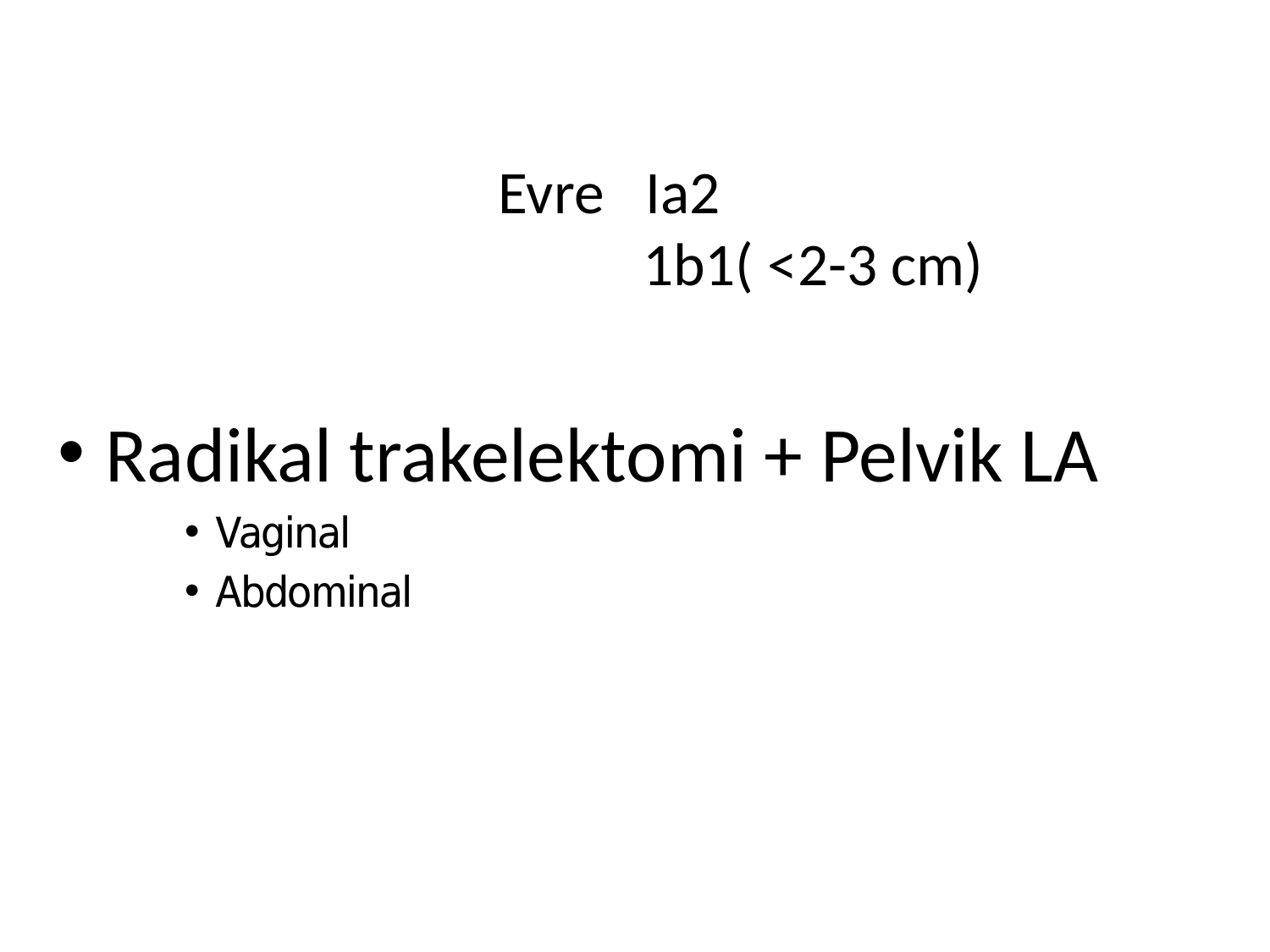

# Evre   Ia2 1b1( <2-3 cm)
Radikal trakelektomi + Pelvik LA
Vaginal
Abdominal